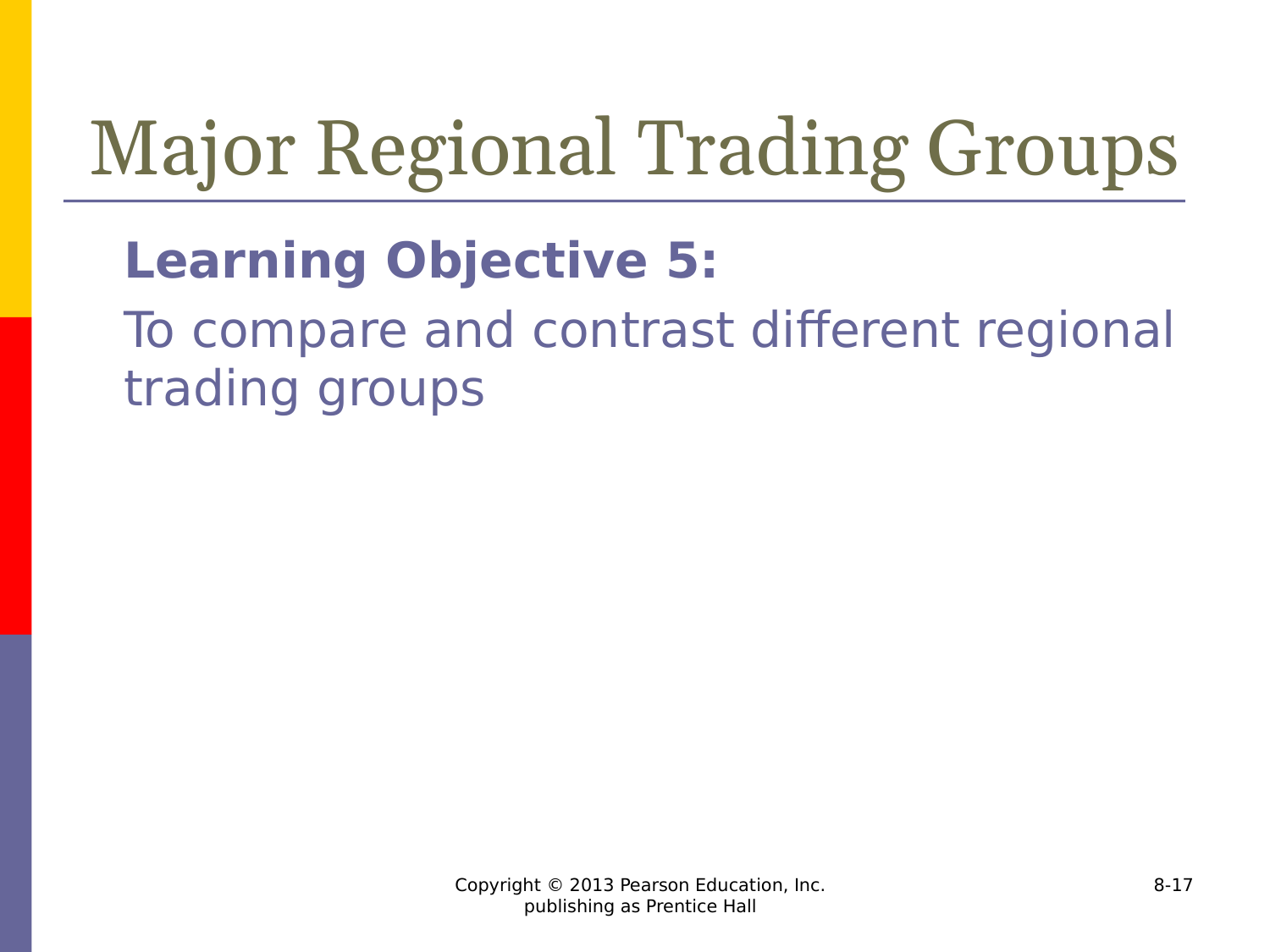

# Major Regional Trading Groups
	Learning Objective 5:
	To compare and contrast different regional trading groups
Copyright © 2013 Pearson Education, Inc. publishing as Prentice Hall
8-17